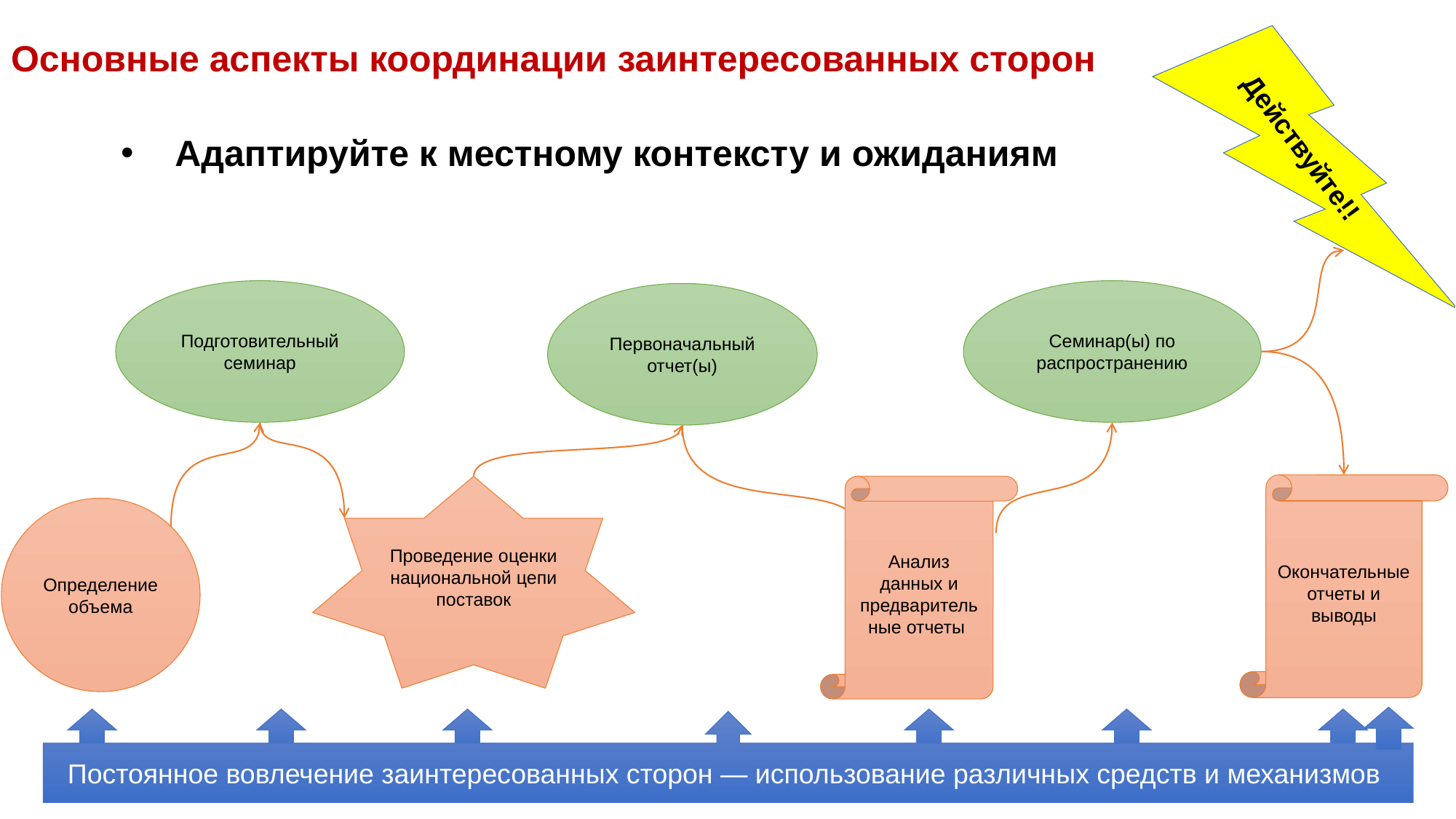

# Основные аспекты координации заинтересованных сторон

Адаптируйте к местному контексту и ожиданиям
Действуйте!!
Семинар(ы) по распространению
Подготовительный семинар
Первоначальный отчет(ы)
Окончательные отчеты и выводы
Анализ данных и предварительные отчеты
Проведение оценки национальной цепи поставок
Определение объема

Постоянное вовлечение заинтересованных сторон ― использование различных средств и механизмов